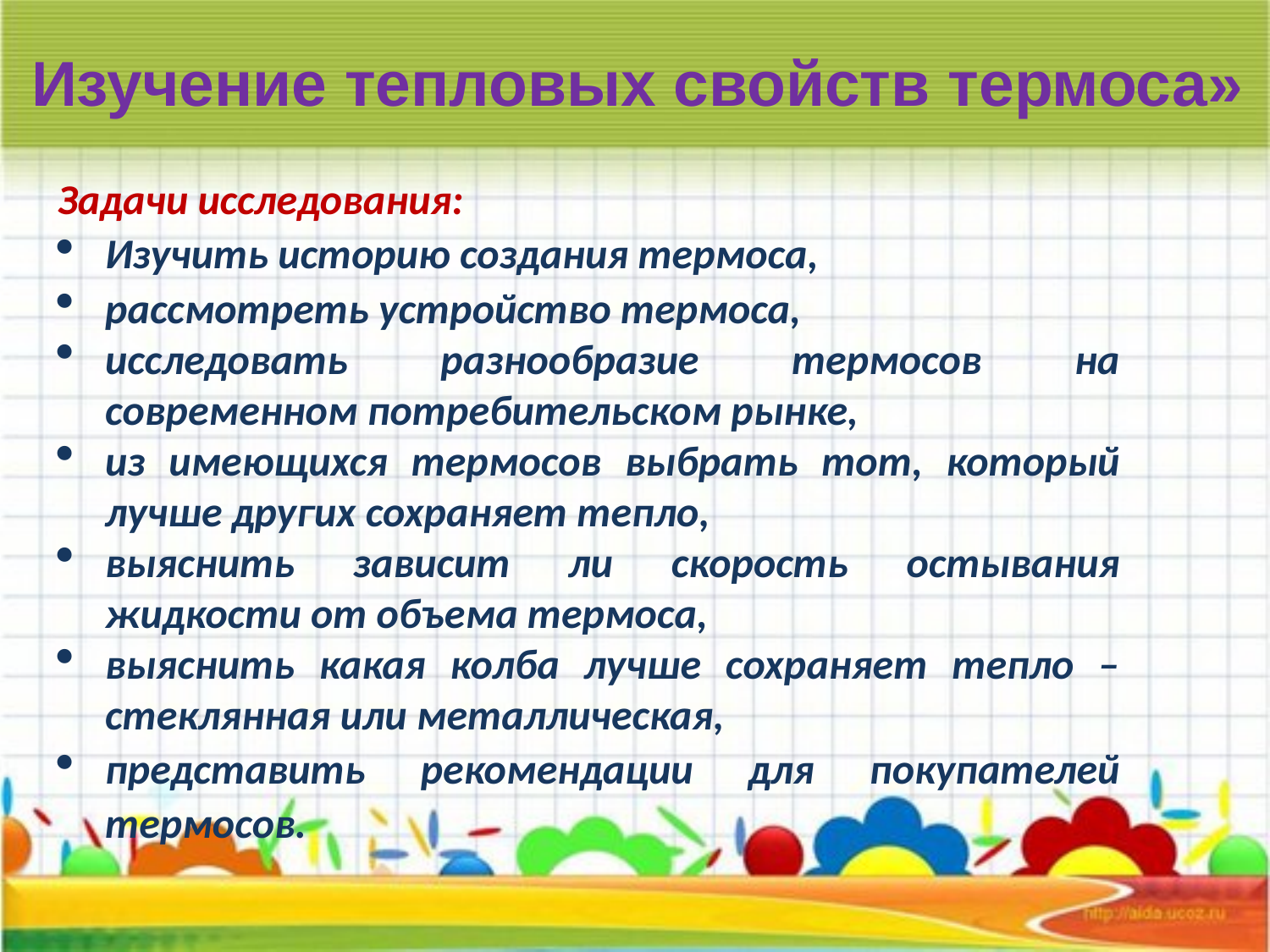

Изучение тепловых свойств термоса»
Задачи исследования:
Изучить историю создания термоса,
рассмотреть устройство термоса,
исследовать разнообразие термосов на современном потребительском рынке,
из имеющихся термосов выбрать тот, который лучше других сохраняет тепло,
выяснить зависит ли скорость остывания жидкости от объема термоса,
выяснить какая колба лучше сохраняет тепло – стеклянная или металлическая,
представить рекомендации для покупателей термосов.